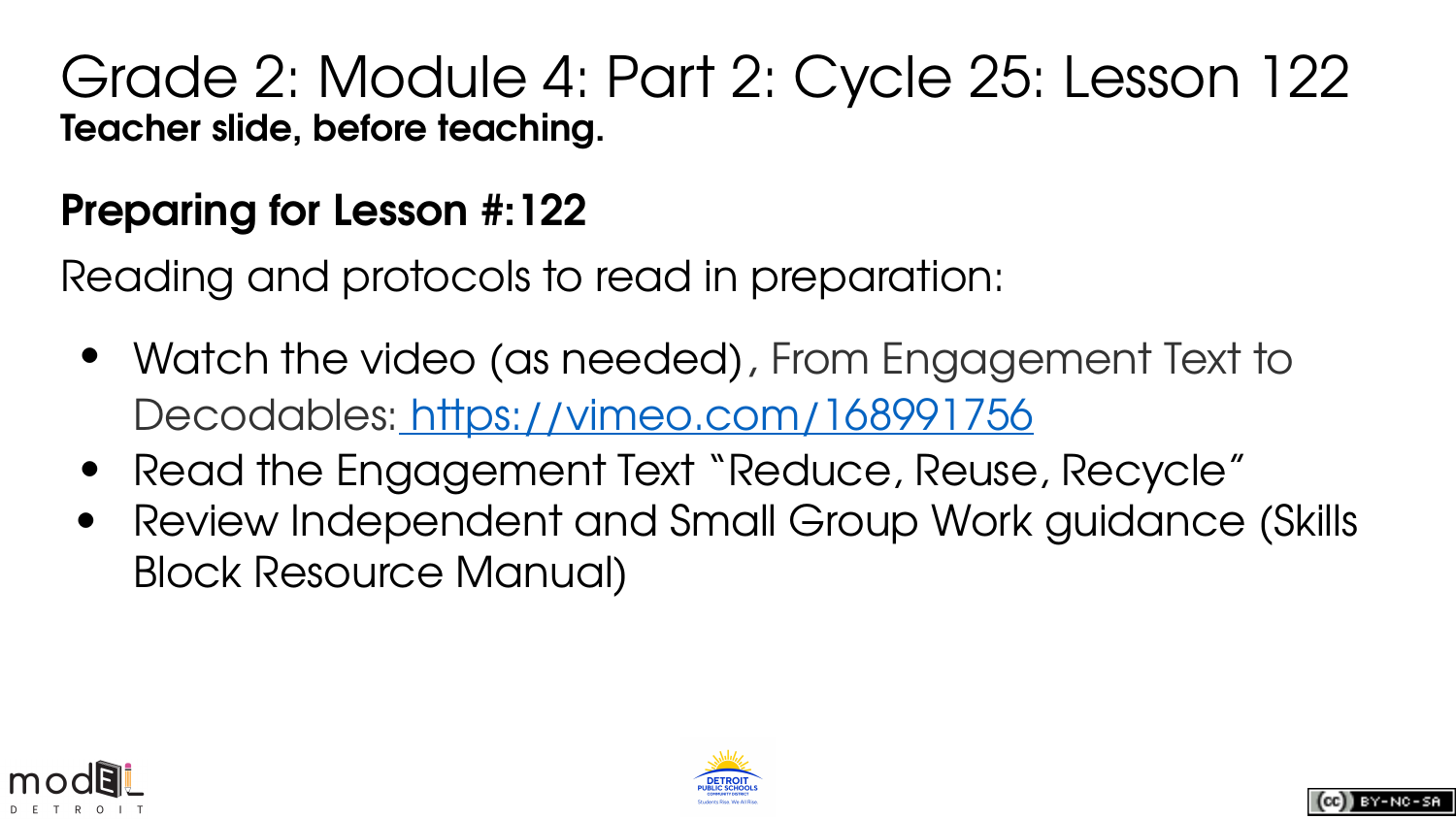

# Grade 2: Module 4: Part 2: Cycle 25: Lesson 122
Teacher slide, before teaching.
Preparing for Lesson #:122
Reading and protocols to read in preparation:
Watch the video (as needed), From Engagement Text to Decodables: https://vimeo.com/168991756
Read the Engagement Text “Reduce, Reuse, Recycle”
Review Independent and Small Group Work guidance (Skills Block Resource Manual)